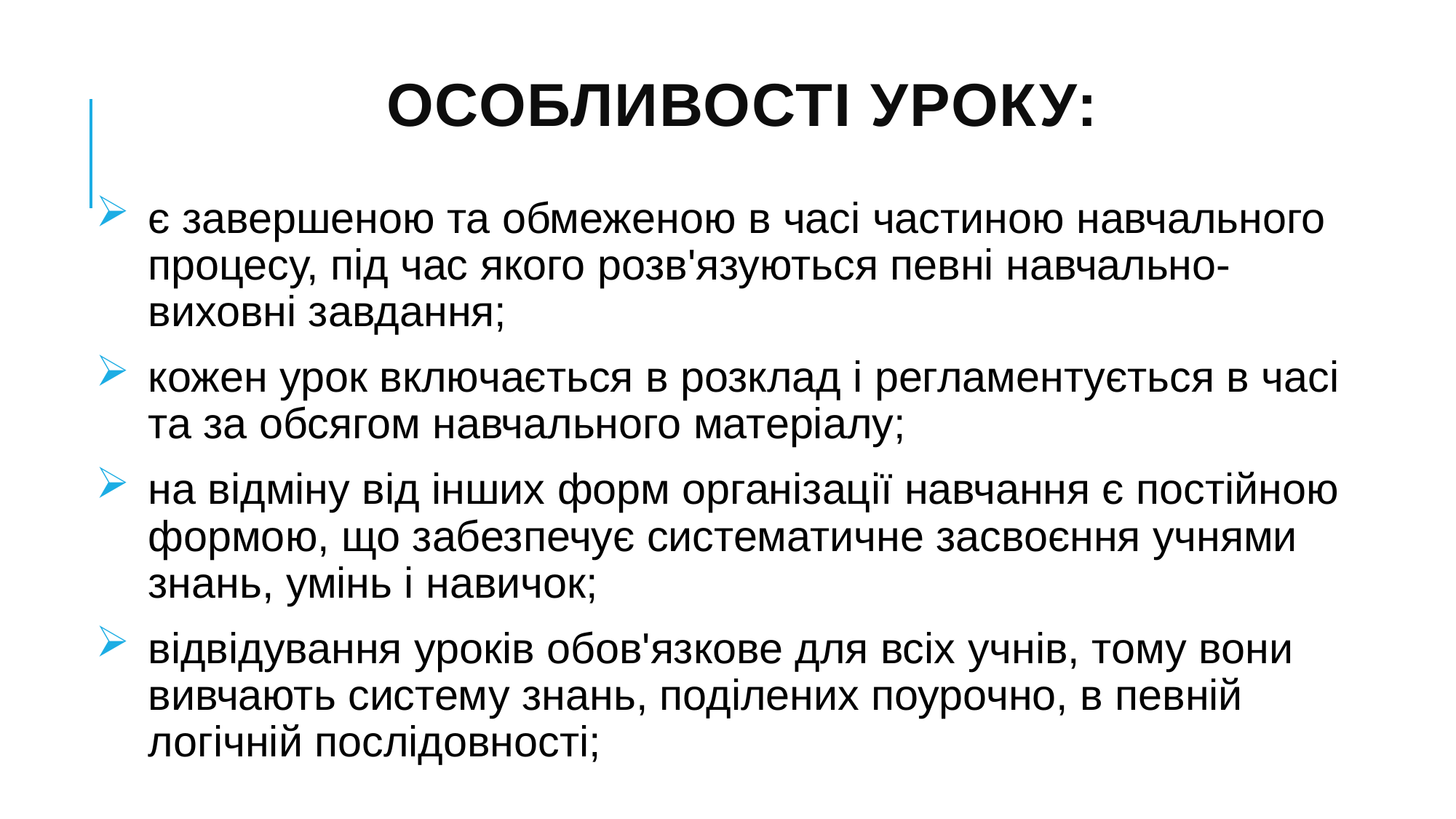

# Особливості уроку:
є завершеною та обмеженою в часі частиною навчального процесу, під час якого розв'язуються певні навчально-виховні завдання;
кожен урок включається в розклад і регламентується в часі та за обсягом навчального матеріалу;
на відміну від інших форм організації навчання є постійною формою, що забезпечує систематичне засвоєння учнями знань, умінь і навичок;
відвідування уроків обов'язкове для всіх учнів, тому вони вивчають систему знань, поділених поурочно, в певній логічній послідовності;